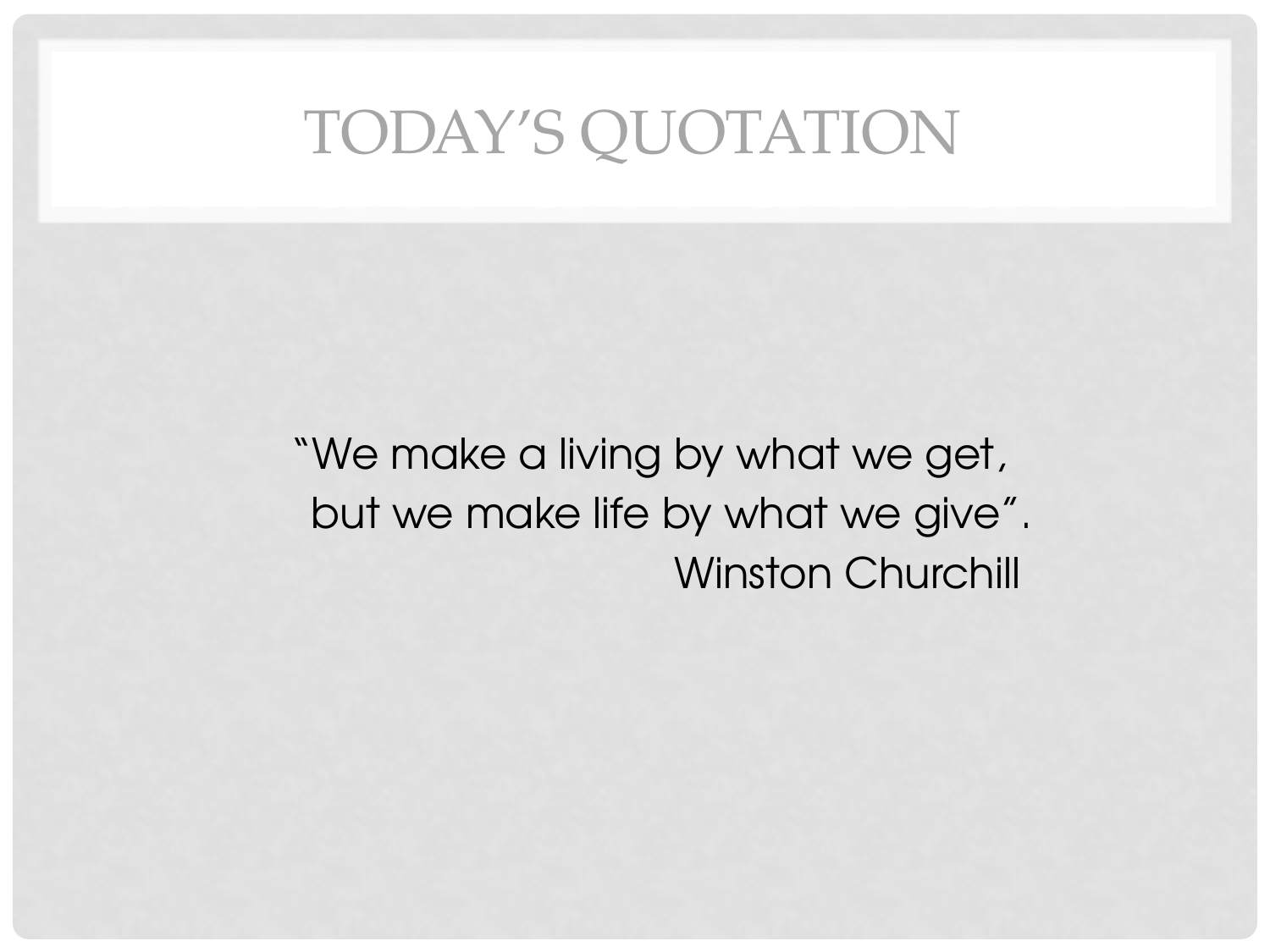

# Today’s quotation

 “We make a living by what we get,
     but we make life by what we give”.
                                                  Winston Churchill